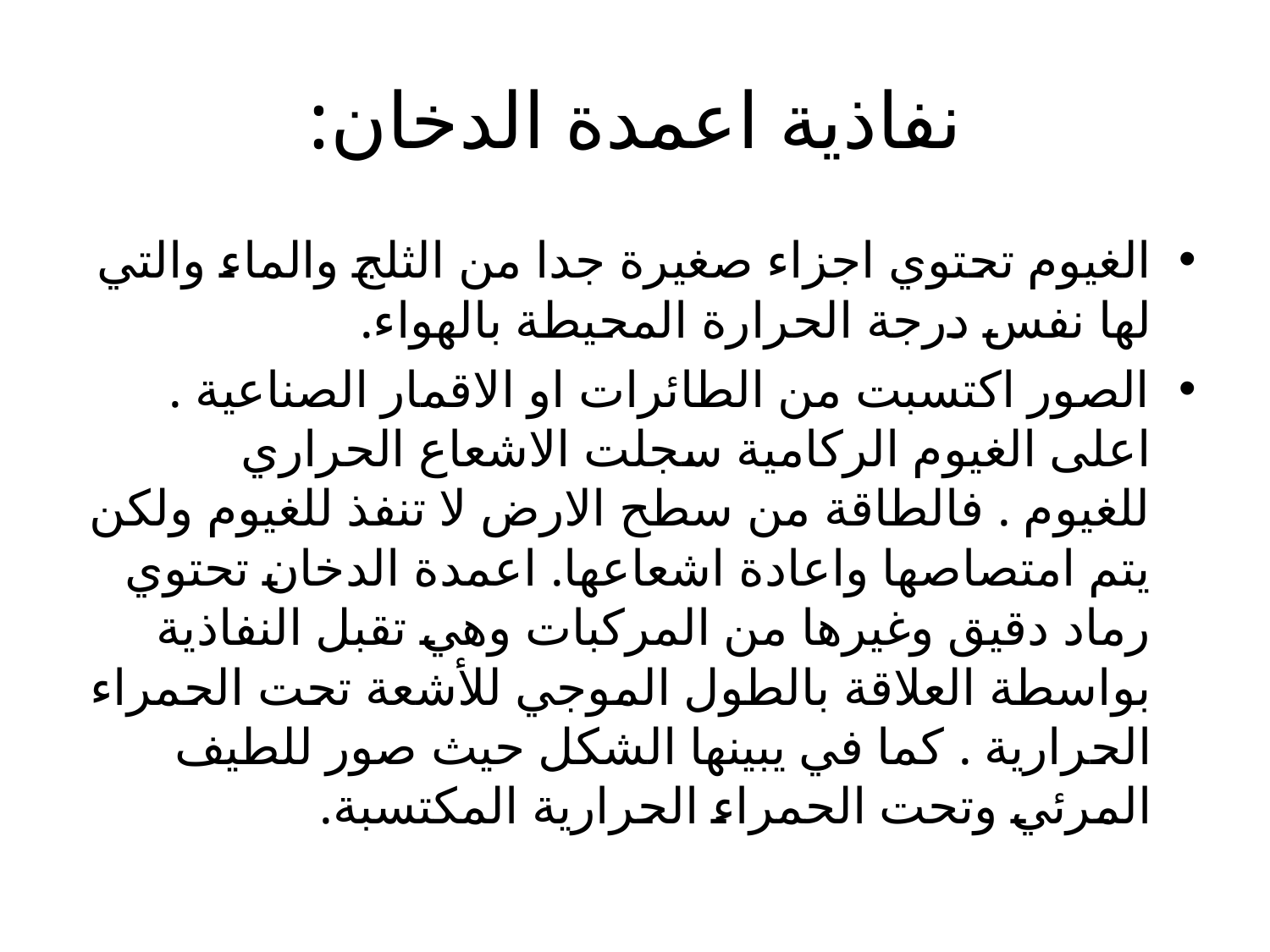

# نفاذية اعمدة الدخان:
الغيوم تحتوي اجزاء صغيرة جدا من الثلج والماء والتي لها نفس درجة الحرارة المحيطة بالهواء.
الصور اكتسبت من الطائرات او الاقمار الصناعية . اعلى الغيوم الركامية سجلت الاشعاع الحراري للغيوم . فالطاقة من سطح الارض لا تنفذ للغيوم ولكن يتم امتصاصها واعادة اشعاعها. اعمدة الدخان تحتوي رماد دقيق وغيرها من المركبات وهي تقبل النفاذية بواسطة العلاقة بالطول الموجي للأشعة تحت الحمراء الحرارية . كما في يبينها الشكل حيث صور للطيف المرئي وتحت الحمراء الحرارية المكتسبة.